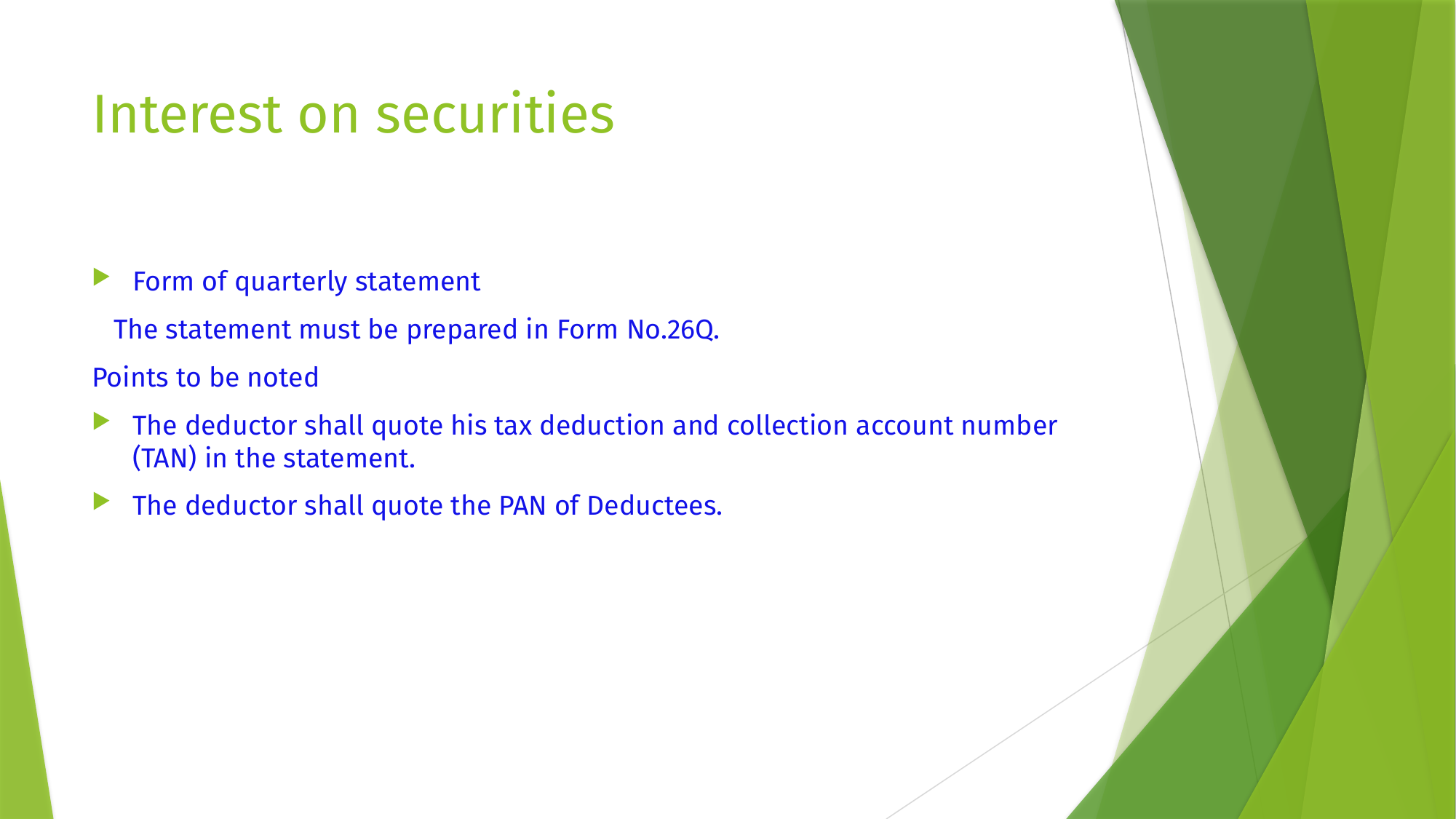

# Interest on securities
Form of quarterly statement
   The statement must be prepared in Form No.26Q.
Points to be noted
The deductor shall quote his tax deduction and collection account number (TAN) in the statement.
The deductor shall quote the PAN of Deductees.